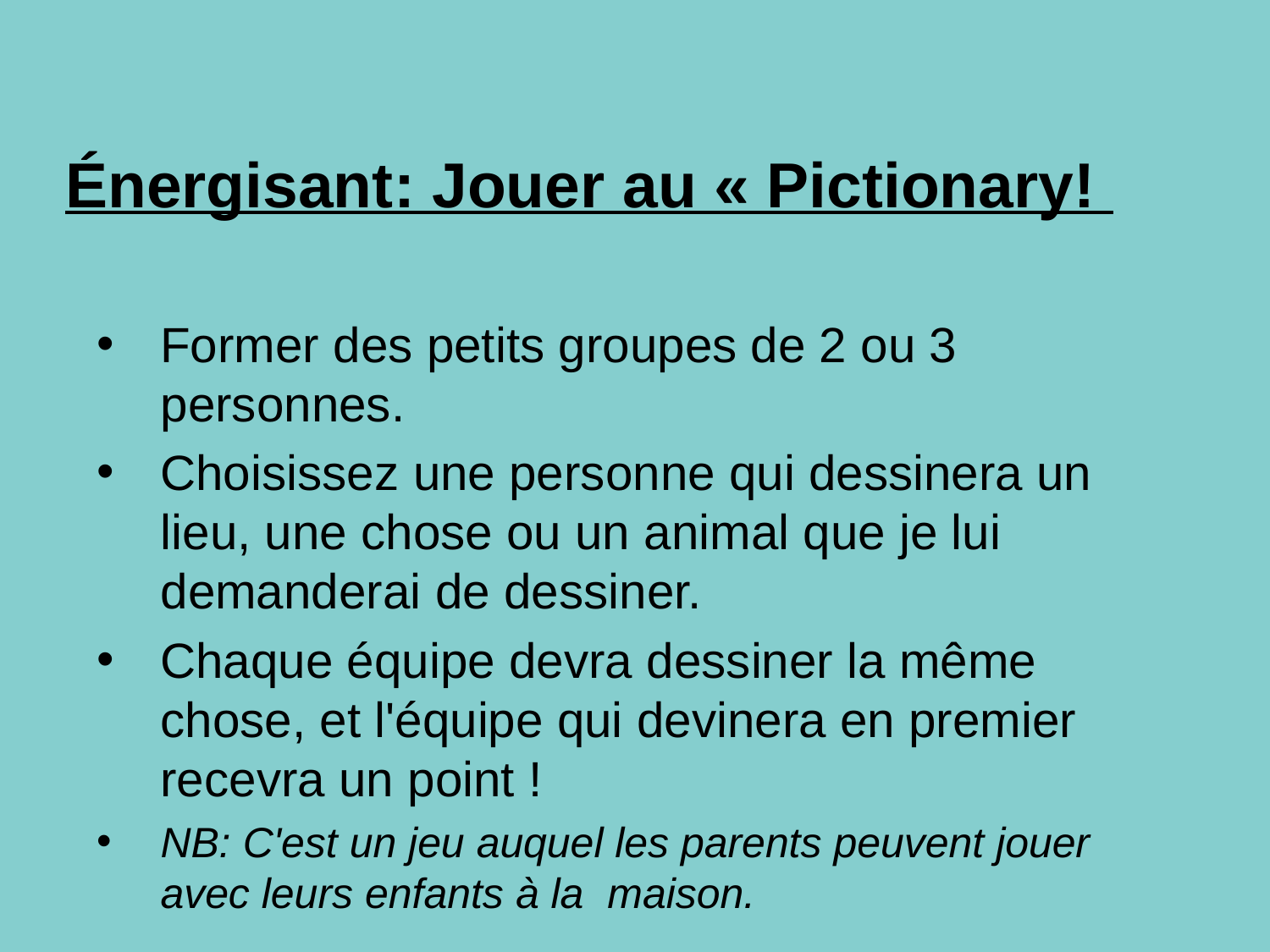

# Énergisant: Jouer au « Pictionary!
Former des petits groupes de 2 ou 3 personnes.
Choisissez une personne qui dessinera un lieu, une chose ou un animal que je lui demanderai de dessiner.
Chaque équipe devra dessiner la même chose, et l'équipe qui devinera en premier recevra un point !
NB: C'est un jeu auquel les parents peuvent jouer avec leurs enfants à la  maison.